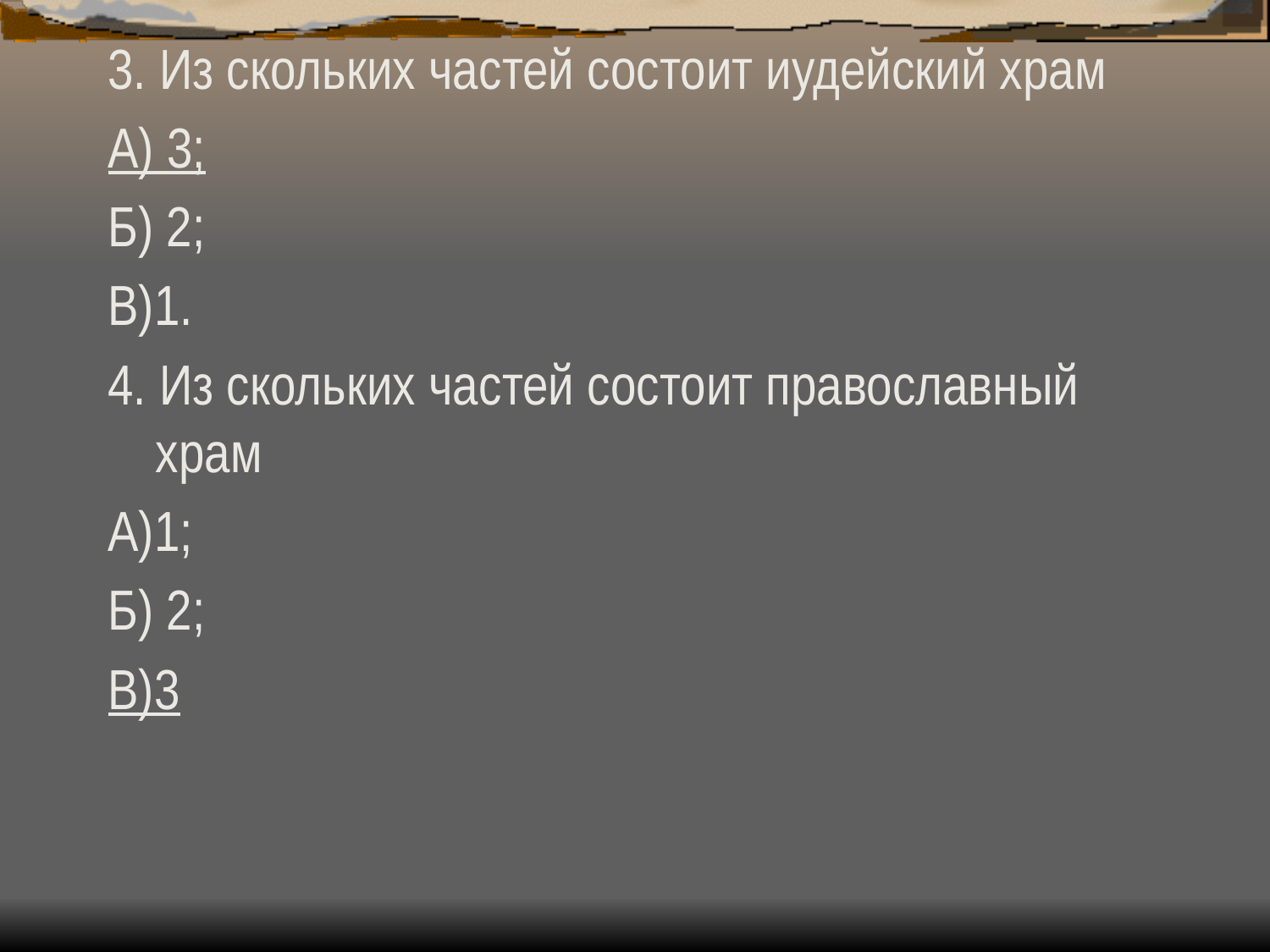

3. Из скольких частей состоит иудейский храм
А) 3;
Б) 2;
В)1.
4. Из скольких частей состоит православный храм
А)1;
Б) 2;
В)3